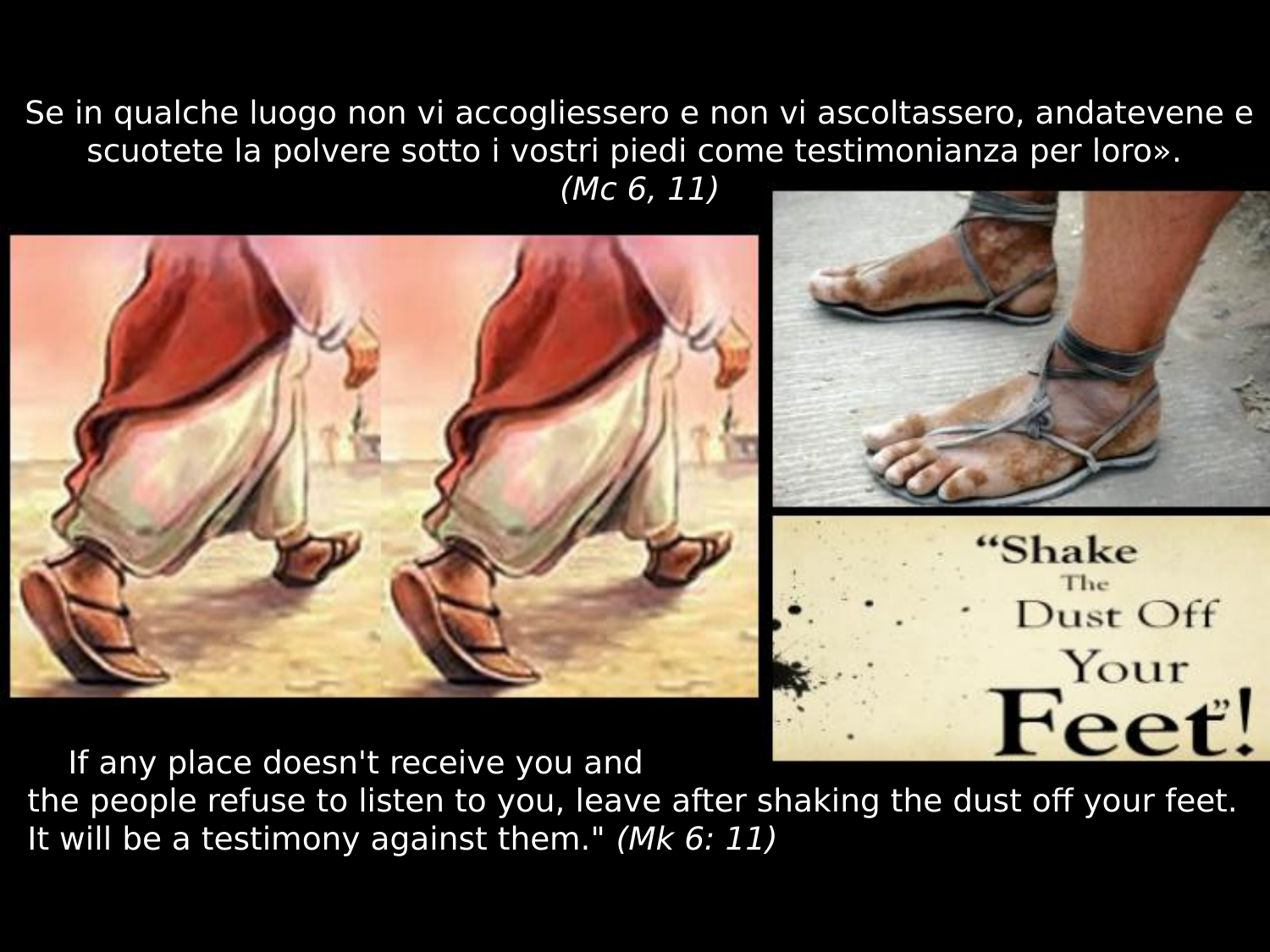

Se in qualche luogo non vi accogliessero e non vi ascoltassero, andatevene e scuotete la polvere sotto i vostri piedi come testimonianza per loro».
 (Mc 6, 11)
    If any place doesn't receive you and
the people refuse to listen to you, leave after shaking the dust off your feet. It will be a testimony against them." (Mk 6: 11)